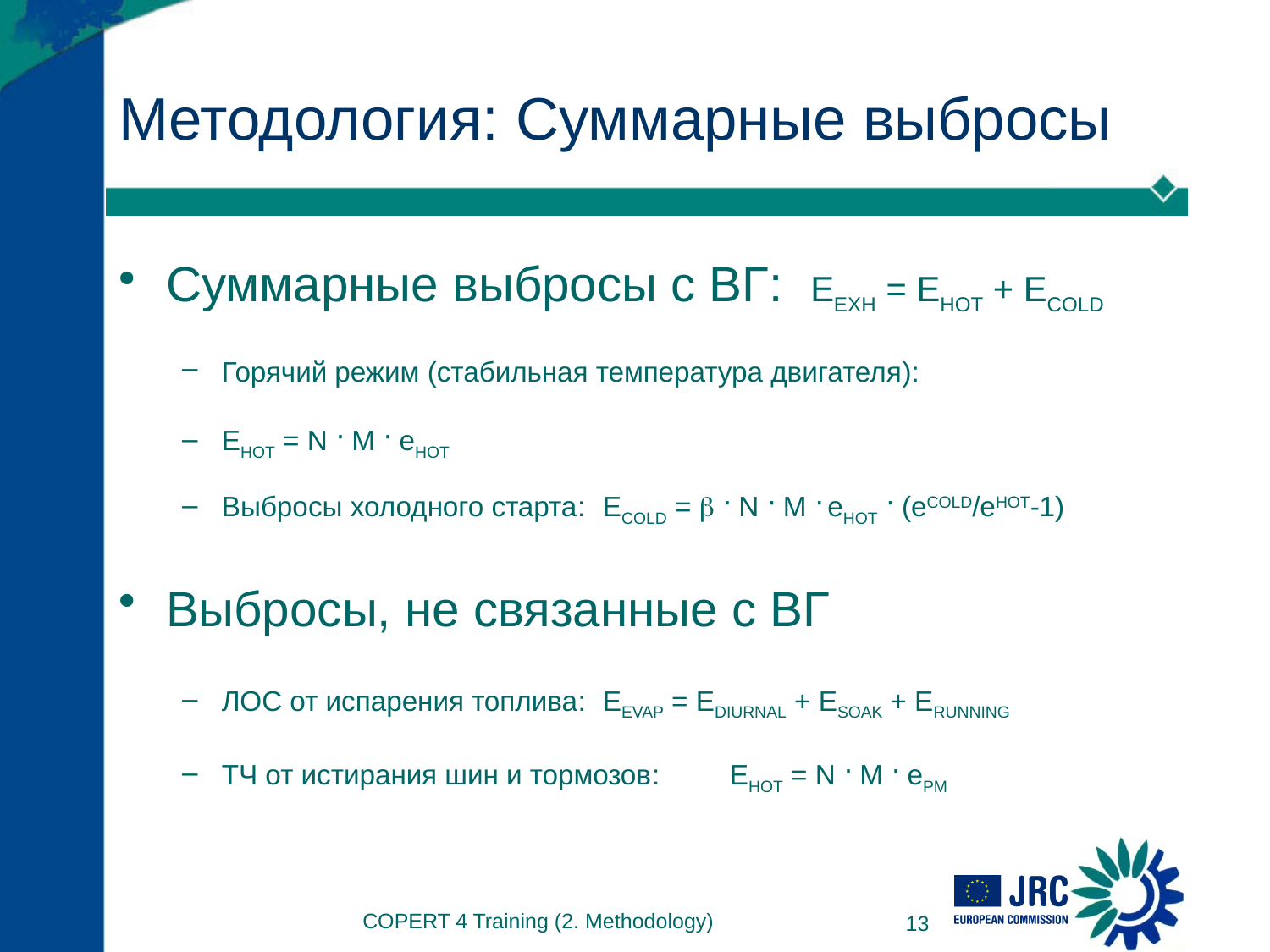

# Методология: Суммарные выбросы
Суммарные выбросы с ВГ:  EEXH = EHOT + ECOLD
Горячий режим (стабильная температура двигателя):
EHOT = N · M · eHOT
Выбросы холодного старта: 	ECOLD = β · N · M · eHOT · (eCOLD/eHOT-1)
Выбросы, не связанные с ВГ
ЛОС от испарения топлива:	EEVAP = EDIURNAL + ESOAK + ERUNNING
ТЧ от истирания шин и тормозов: 	EHOT = N · M · ePM
COPERT 4 Training (2. Methodology)
13